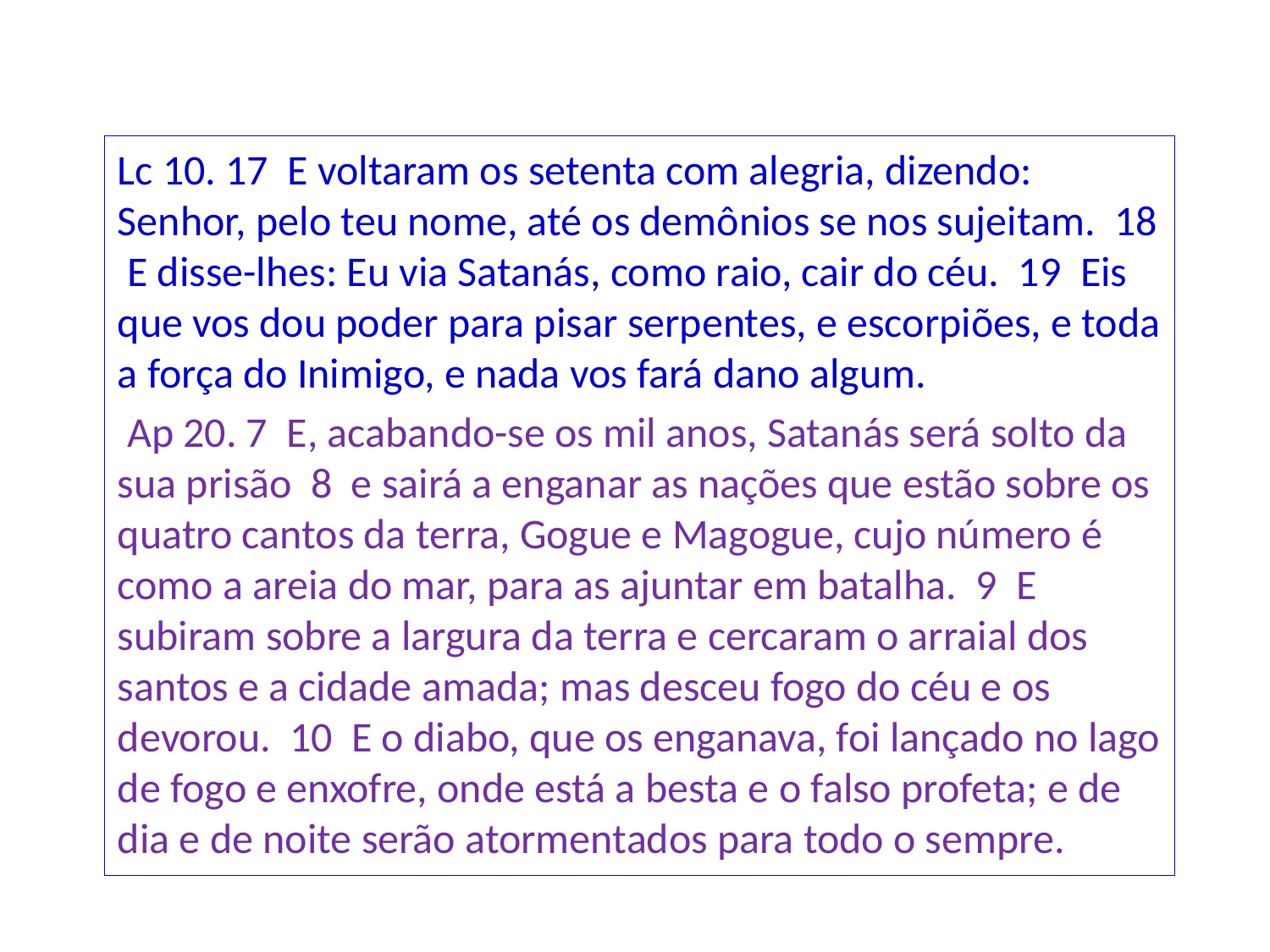

Lc 10. 17  E voltaram os setenta com alegria, dizendo: Senhor, pelo teu nome, até os demônios se nos sujeitam.  18  E disse-lhes: Eu via Satanás, como raio, cair do céu.  19  Eis que vos dou poder para pisar serpentes, e escorpiões, e toda a força do Inimigo, e nada vos fará dano algum.
 Ap 20. 7  E, acabando-se os mil anos, Satanás será solto da sua prisão  8  e sairá a enganar as nações que estão sobre os quatro cantos da terra, Gogue e Magogue, cujo número é como a areia do mar, para as ajuntar em batalha.  9  E subiram sobre a largura da terra e cercaram o arraial dos santos e a cidade amada; mas desceu fogo do céu e os devorou.  10  E o diabo, que os enganava, foi lançado no lago de fogo e enxofre, onde está a besta e o falso profeta; e de dia e de noite serão atormentados para todo o sempre.